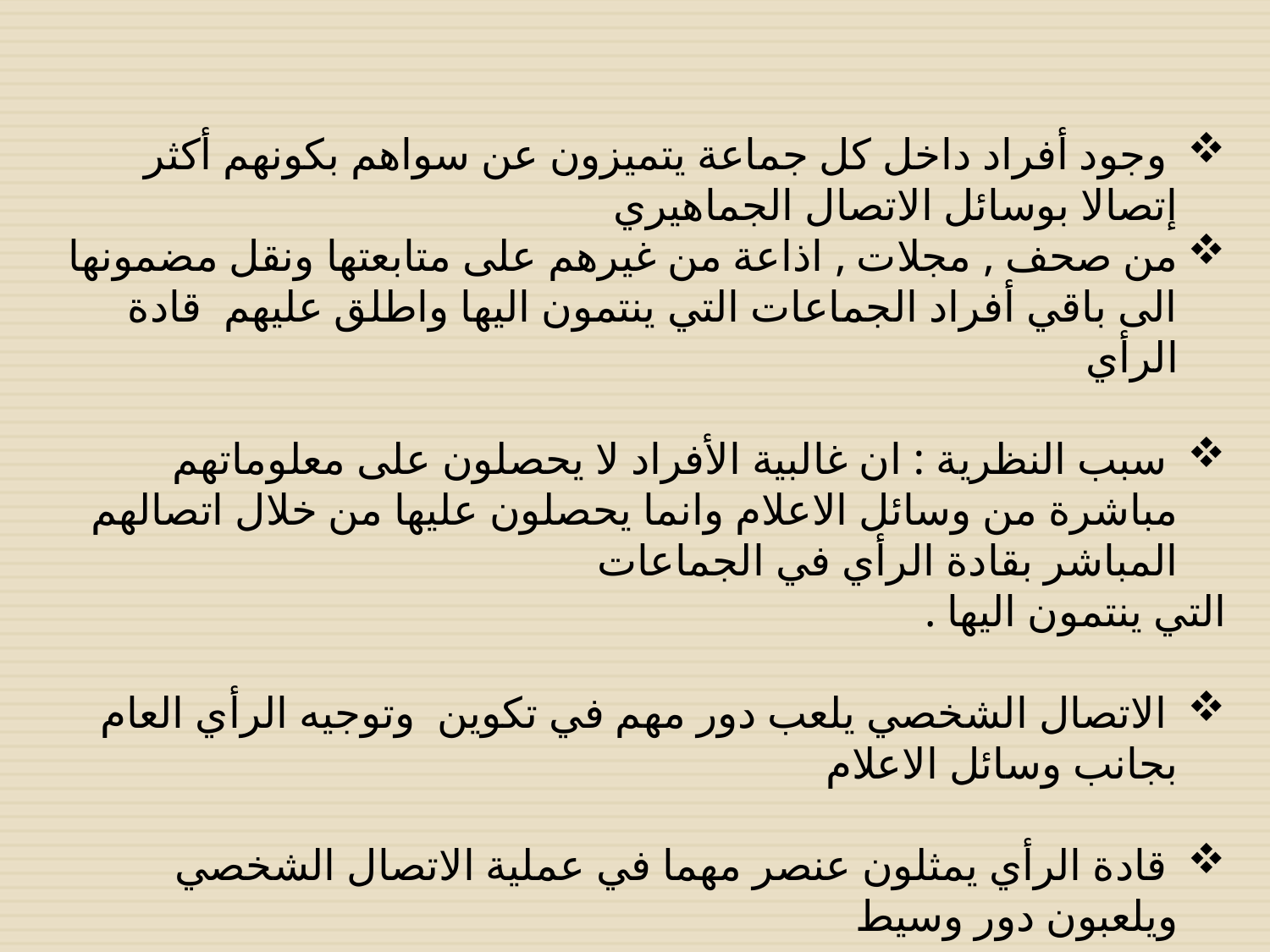

وجود أفراد داخل كل جماعة يتميزون عن سواهم بكونهم أكثر إتصالا بوسائل الاتصال الجماهيري
من صحف , مجلات , اذاعة من غيرهم على متابعتها ونقل مضمونها الى باقي أفراد الجماعات التي ينتمون اليها واطلق عليهم  قادة الرأي

 سبب النظرية : ان غالبية الأفراد لا يحصلون على معلوماتهم مباشرة من وسائل الاعلام وانما يحصلون عليها من خلال اتصالهم المباشر بقادة الرأي في الجماعات
التي ينتمون اليها .

 الاتصال الشخصي يلعب دور مهم في تكوين  وتوجيه الرأي العام بجانب وسائل الاعلام

 قادة الرأي يمثلون عنصر مهما في عملية الاتصال الشخصي ويلعبون دور وسيط

بين الافراد و وسائل الاعلام .